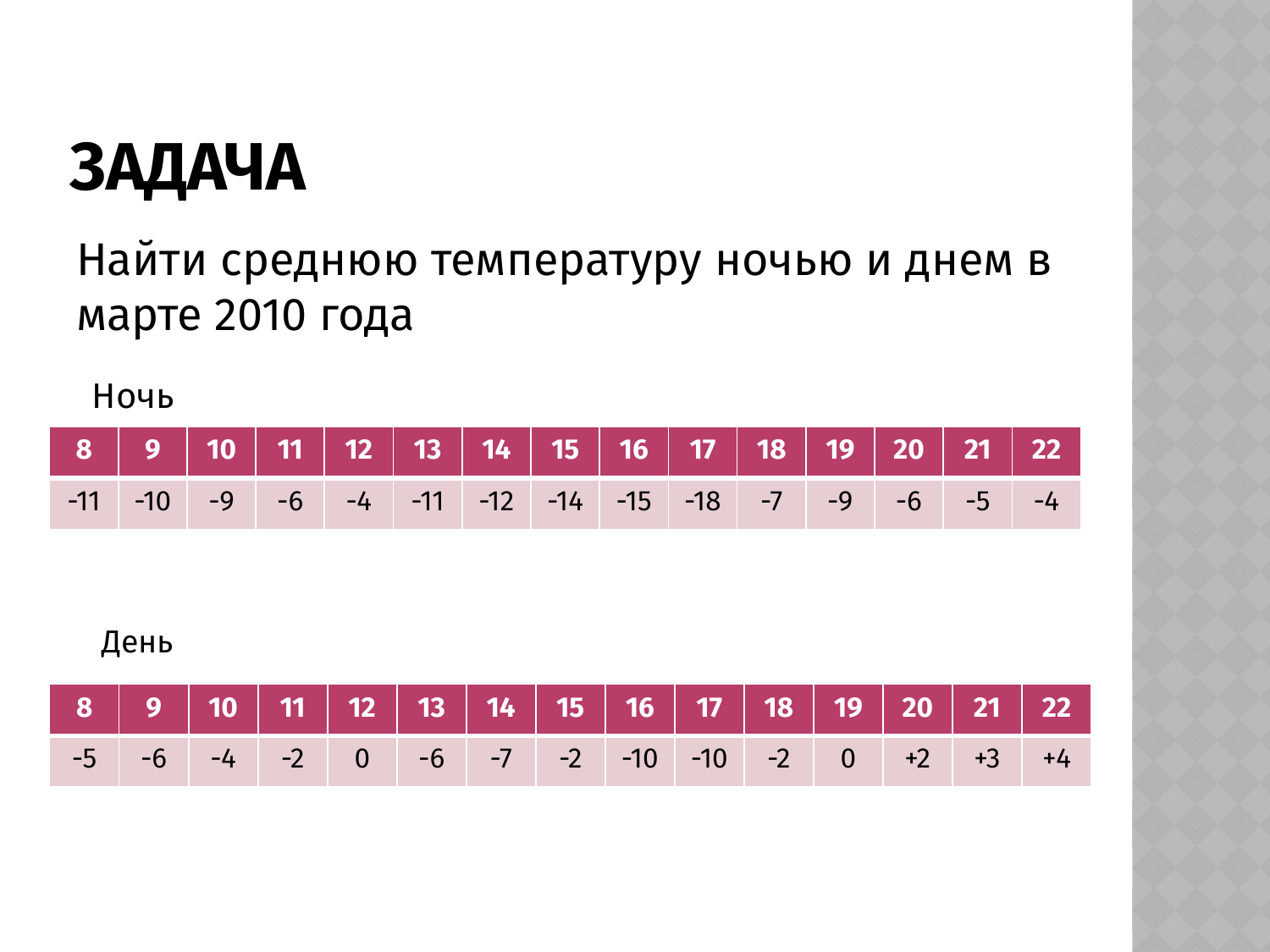

# Задача
Найти среднюю температуру ночью и днем в марте 2010 года

Ночь
| 8 | 9 | 10 | 11 | 12 | 13 | 14 | 15 | 16 | 17 | 18 | 19 | 20 | 21 | 22 |
| --- | --- | --- | --- | --- | --- | --- | --- | --- | --- | --- | --- | --- | --- | --- |
| -11 | -10 | -9 | -6 | -4 | -11 | -12 | -14 | -15 | -18 | -7 | -9 | -6 | -5 | -4 |
День
| 8 | 9 | 10 | 11 | 12 | 13 | 14 | 15 | 16 | 17 | 18 | 19 | 20 | 21 | 22 |
| --- | --- | --- | --- | --- | --- | --- | --- | --- | --- | --- | --- | --- | --- | --- |
| -5 | -6 | -4 | -2 | 0 | -6 | -7 | -2 | -10 | -10 | -2 | 0 | +2 | +3 | +4 |